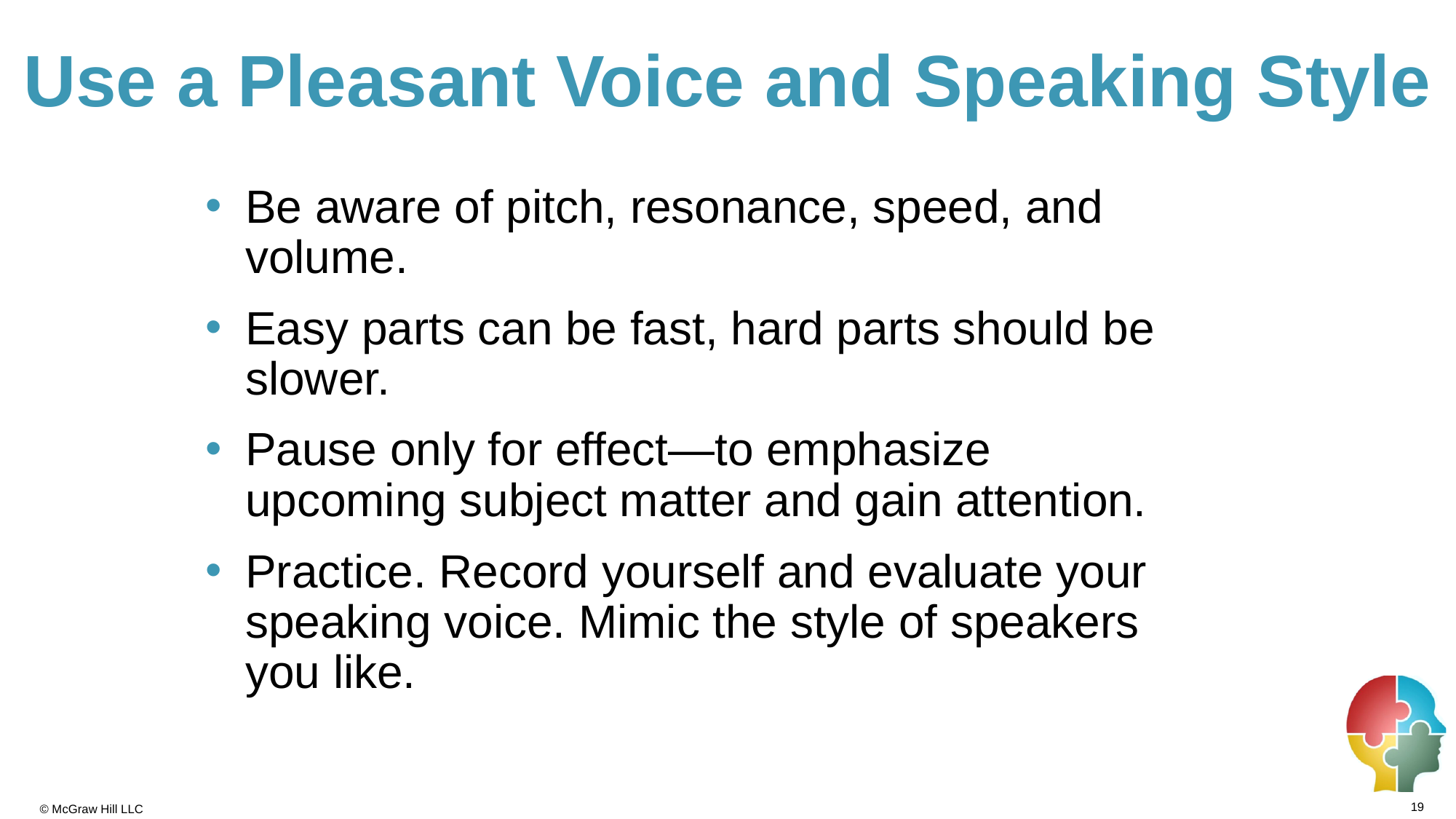

# Use a Pleasant Voice and Speaking Style
Be aware of pitch, resonance, speed, and volume.
Easy parts can be fast, hard parts should be slower.
Pause only for effect—to emphasize upcoming subject matter and gain attention.
Practice. Record yourself and evaluate your speaking voice. Mimic the style of speakers you like.
19